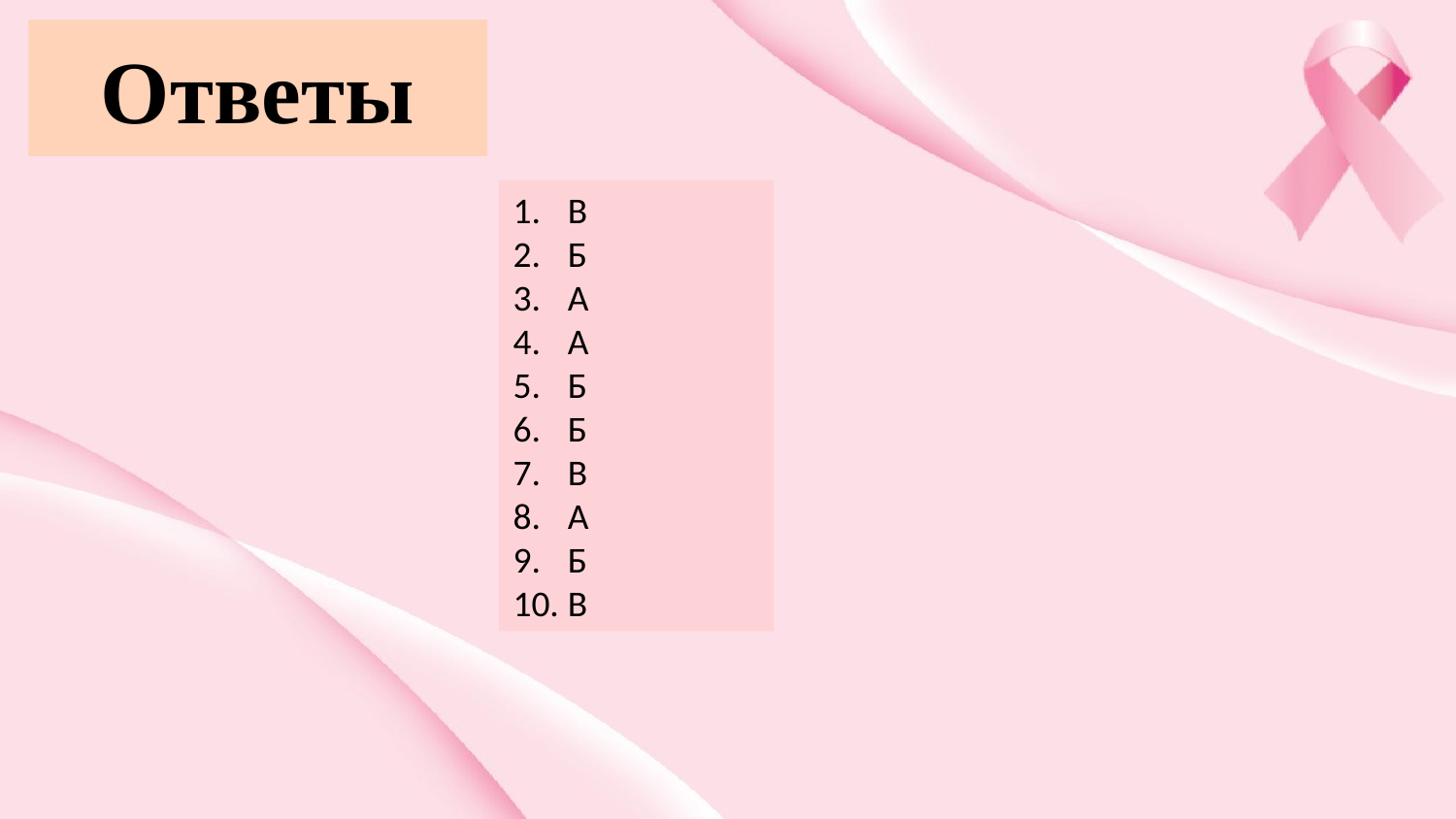

# Ответы
В
Б
А
А
Б
Б
В
А
Б
В